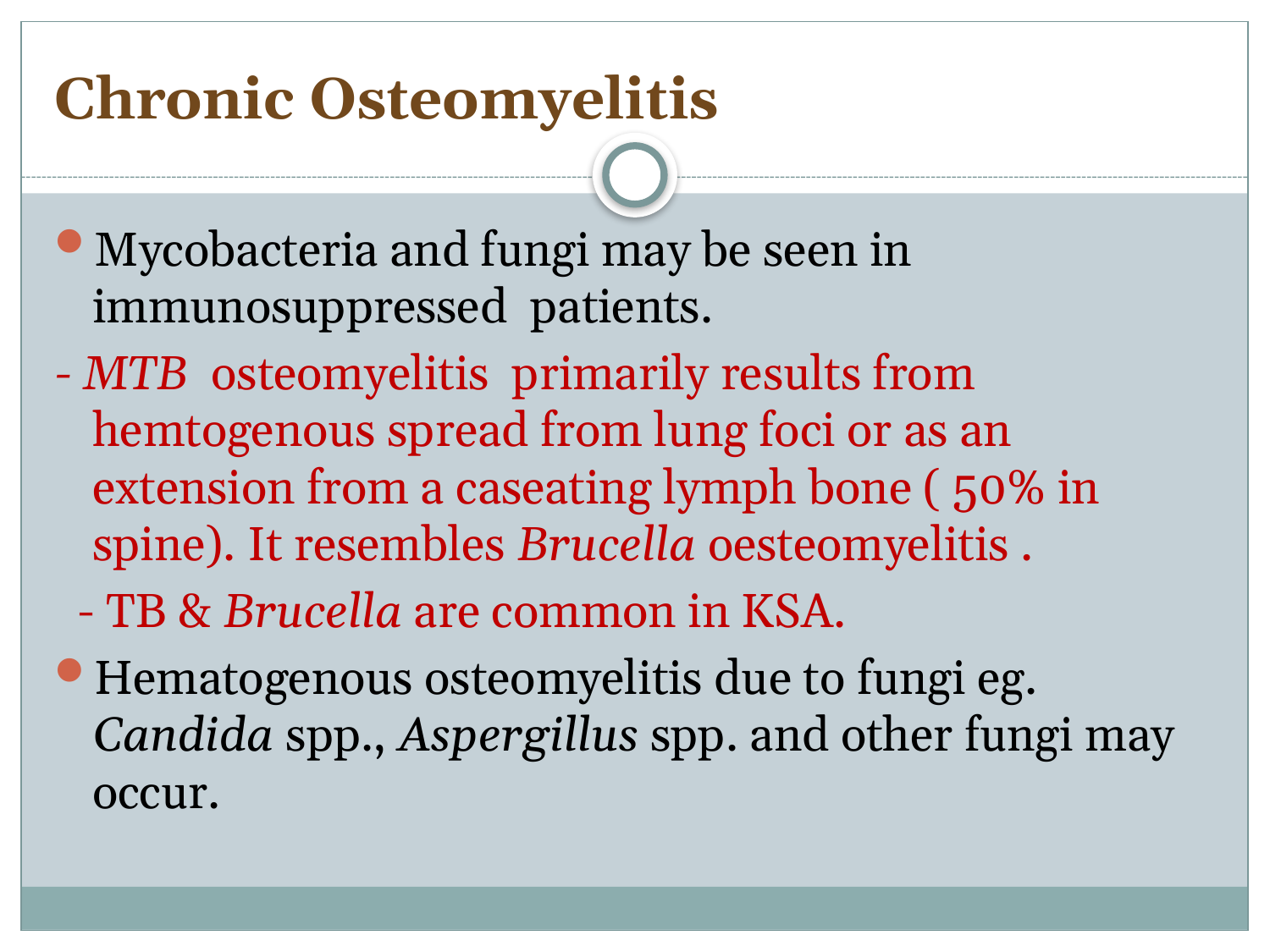

# Chronic Osteomyelitis
Mycobacteria and fungi may be seen in immunosuppressed  patients.
- MTB  osteomyelitis  primarily results from hemtogenous spread from lung foci or as an extension from a caseating lymph bone ( 50% in spine). It resembles Brucella oesteomyelitis .
  - TB & Brucella are common in KSA.
Hematogenous osteomyelitis due to fungi eg. Candida spp., Aspergillus spp. and other fungi may occur.